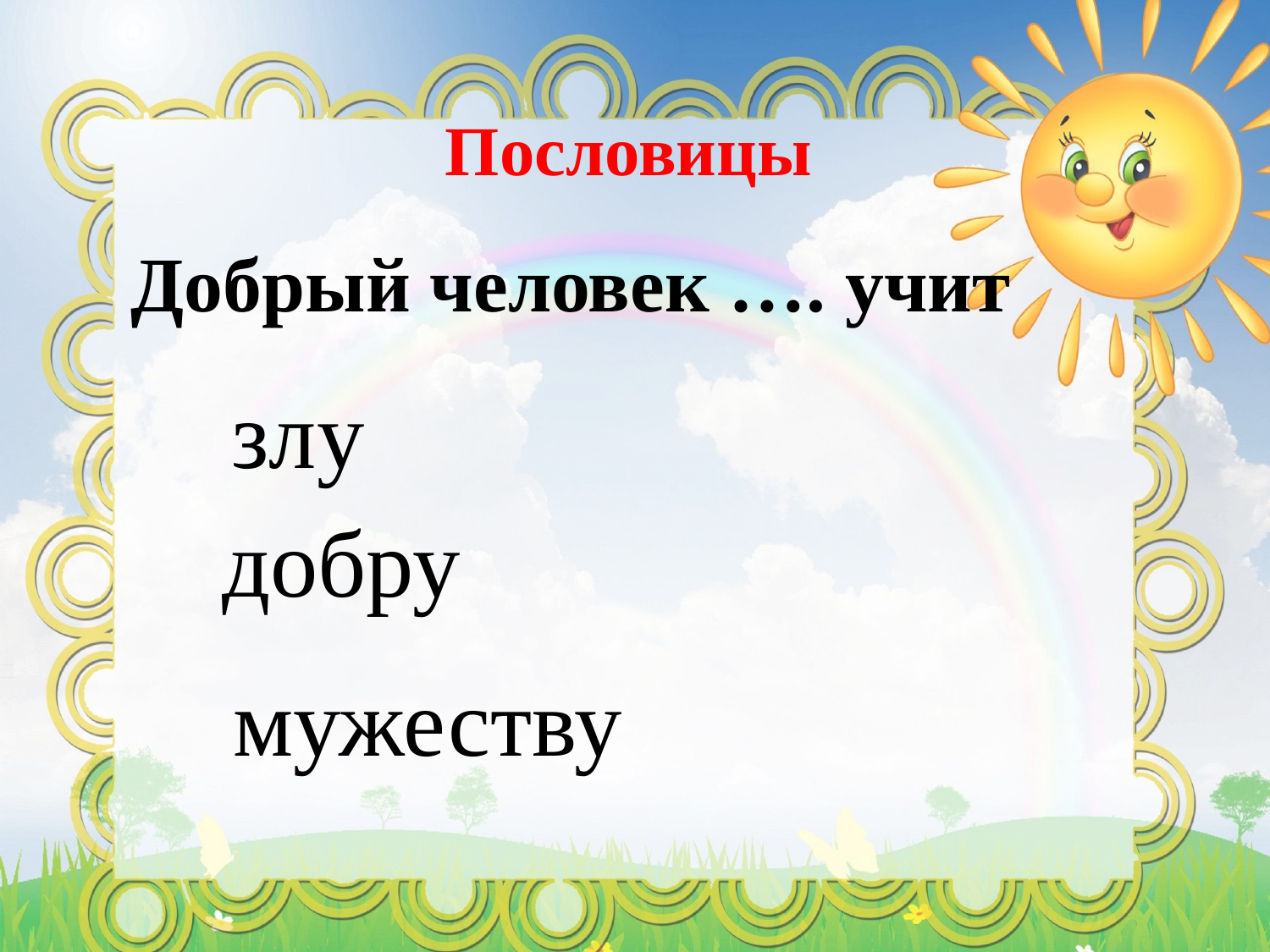

# Пословицы
Добрый человек …. учит
злу
добру
мужеству